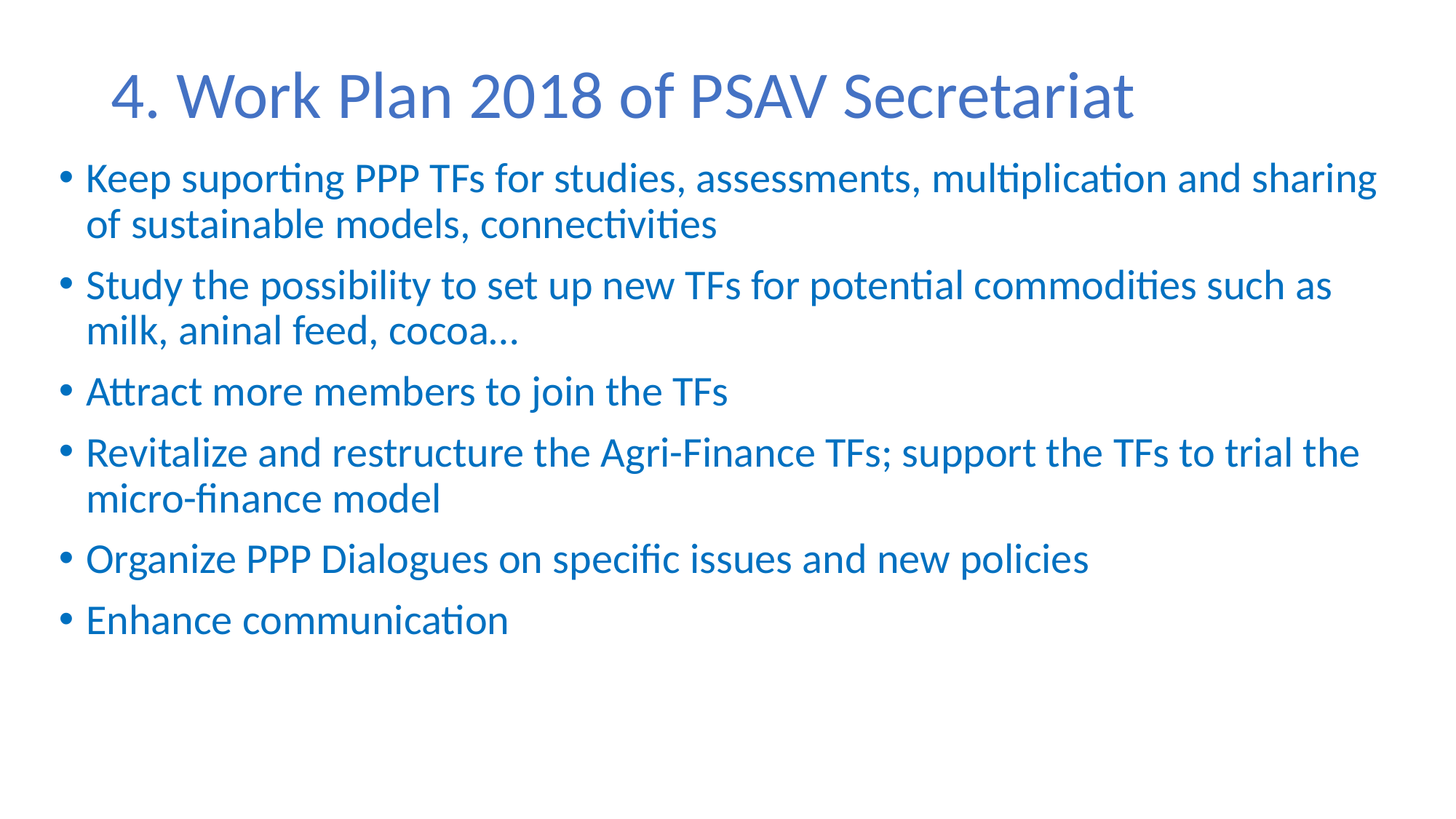

# 4. Work Plan 2018 of PSAV Secretariat
Keep suporting PPP TFs for studies, assessments, multiplication and sharing of sustainable models, connectivities
Study the possibility to set up new TFs for potential commodities such as milk, aninal feed, cocoa…
Attract more members to join the TFs
Revitalize and restructure the Agri-Finance TFs; support the TFs to trial the micro-finance model
Organize PPP Dialogues on specific issues and new policies
Enhance communication